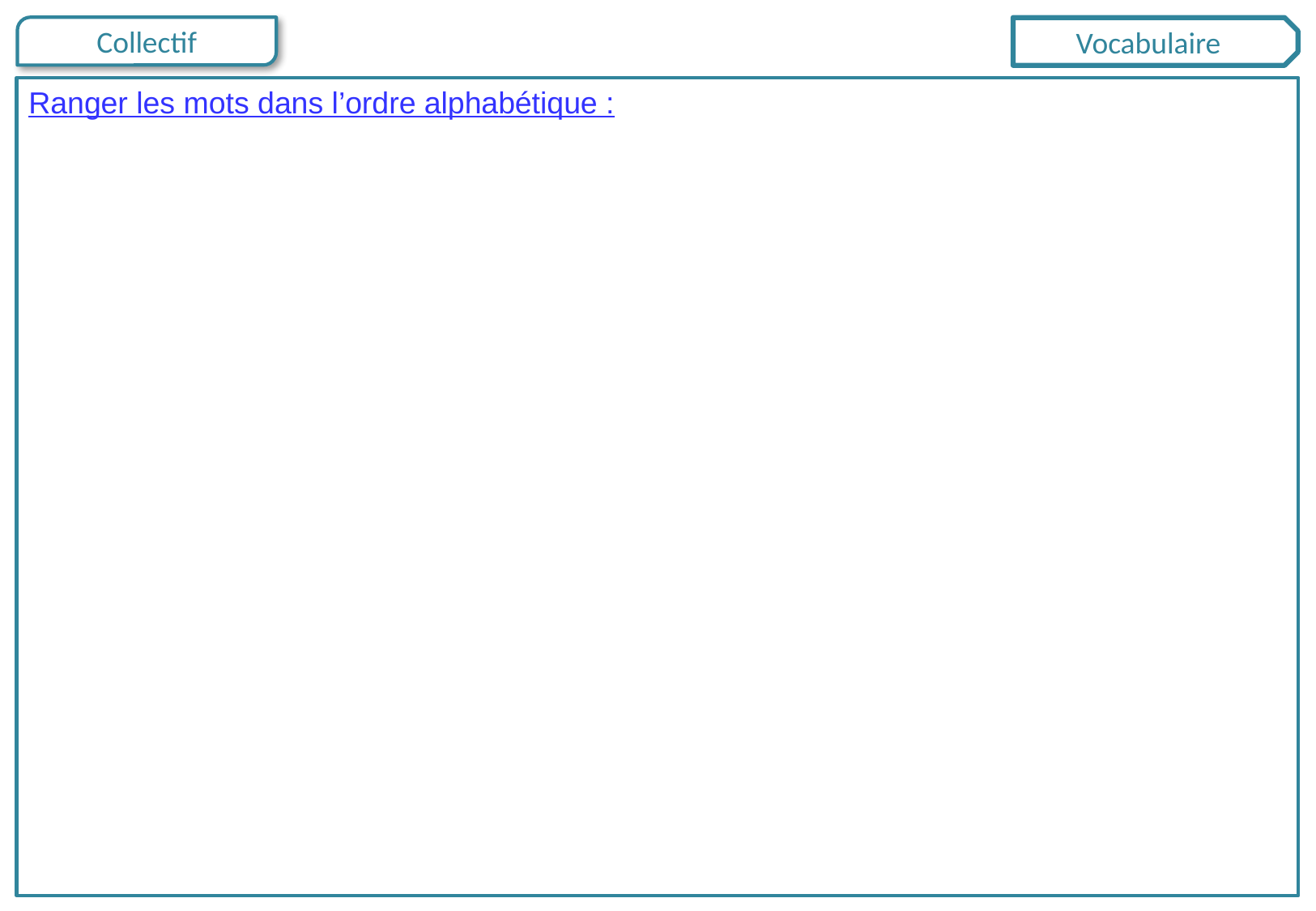

Vocabulaire
Ranger les mots dans l’ordre alphabétique :